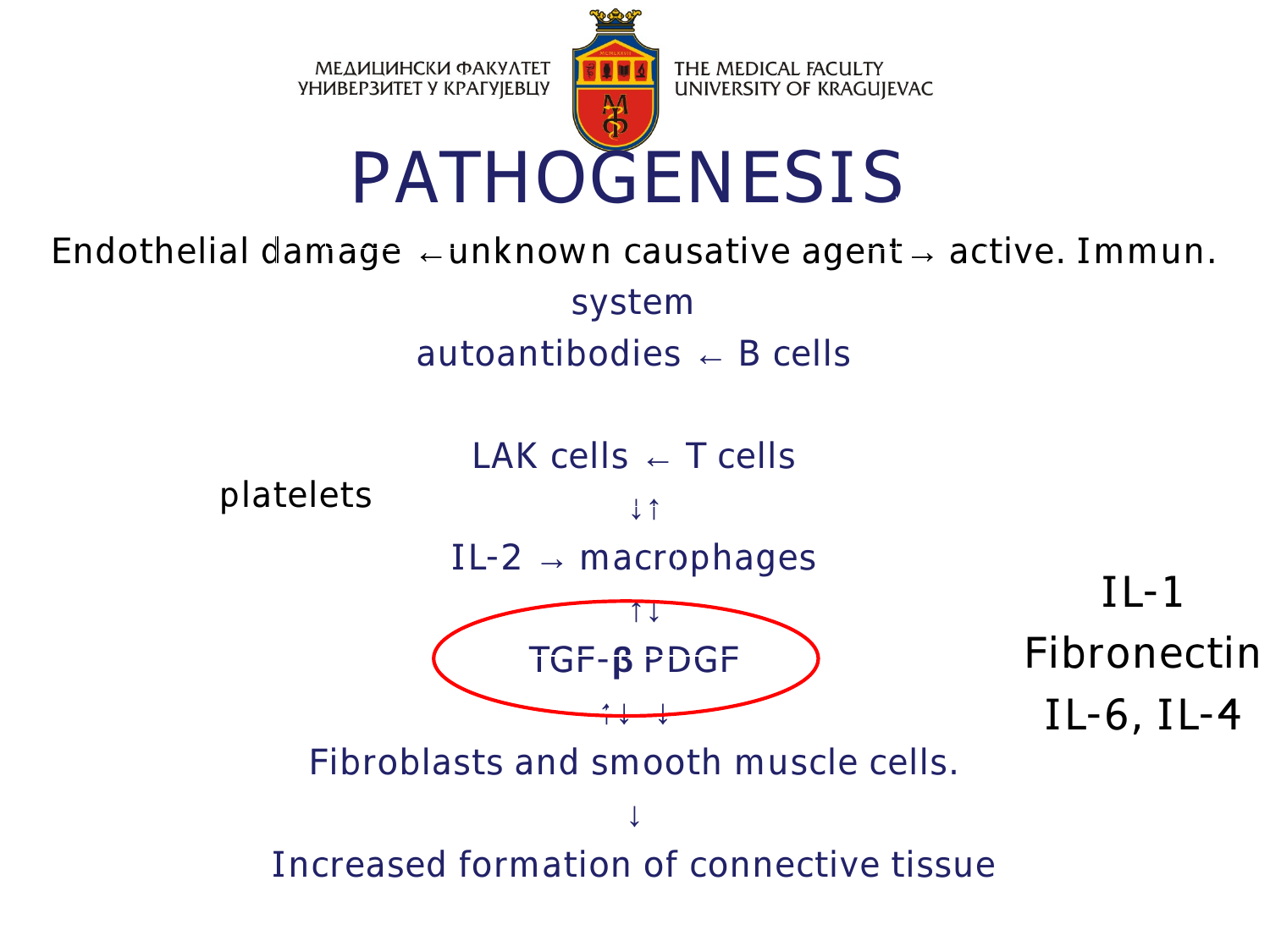

PATHOGENESIS
|  |  |
| --- | --- |
|  |
| --- |
|  |
| --- |
|  |
| --- |
Endothelial damage ←unknown causative agent→ active. Immun.
system
autoantibodies ← B cells

LAK cells ← T cells
  ↓↑
IL-2 → macrophages
  ↑↓
TGF-β PDGF
↑↓  ↓
Fibroblasts and smooth muscle cells.
↓
Increased formation of connective tissue

|  |
| --- |

|  |
| --- |
platelets
|  |
| --- |
|  |
| --- |
|  |
| --- |
|  |
| --- |
IL-1
Fibronectin
IL-6, IL-4

|  |
| --- |